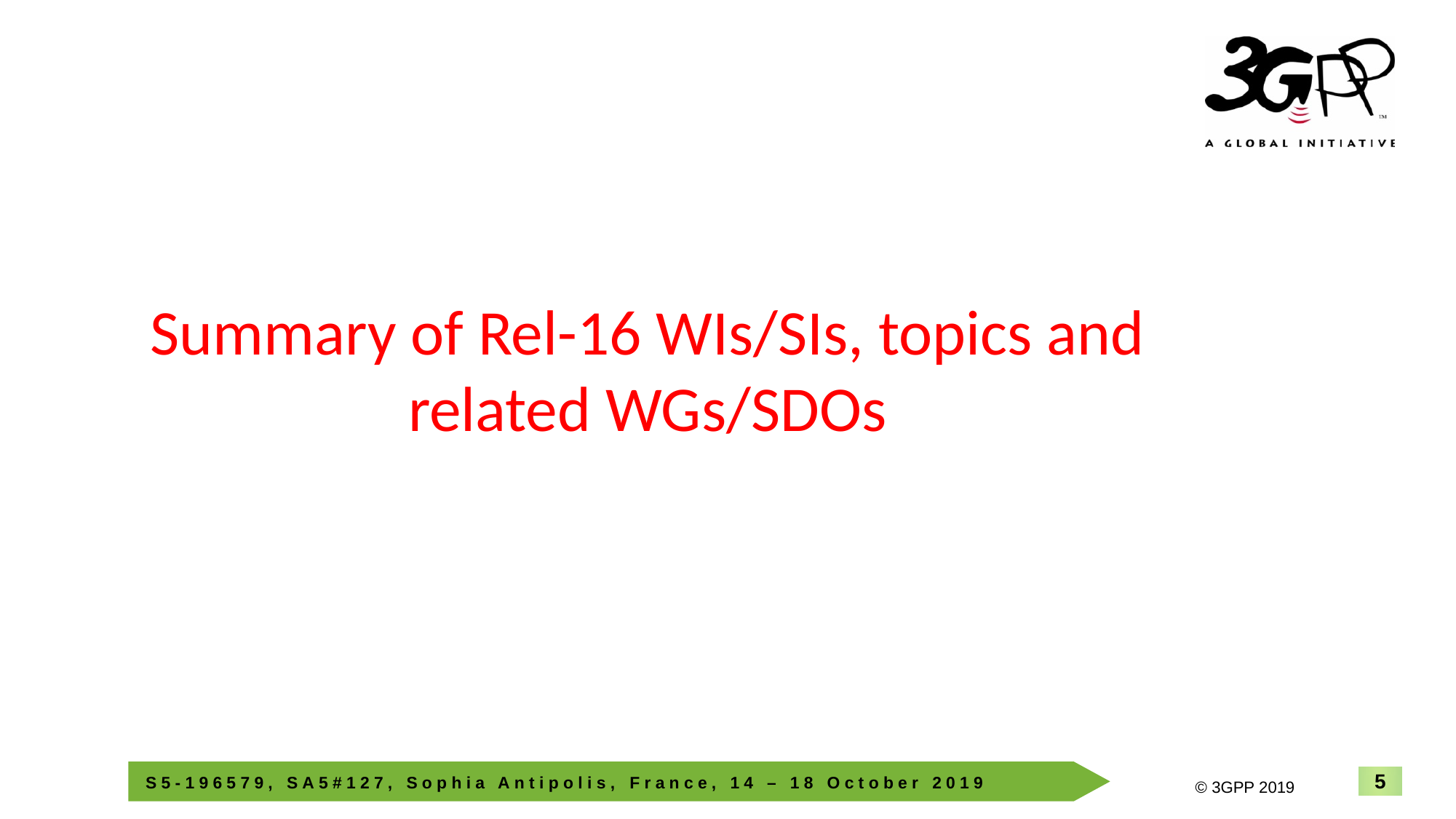

# Summary of Rel-16 WIs/SIs, topics and related WGs/SDOs